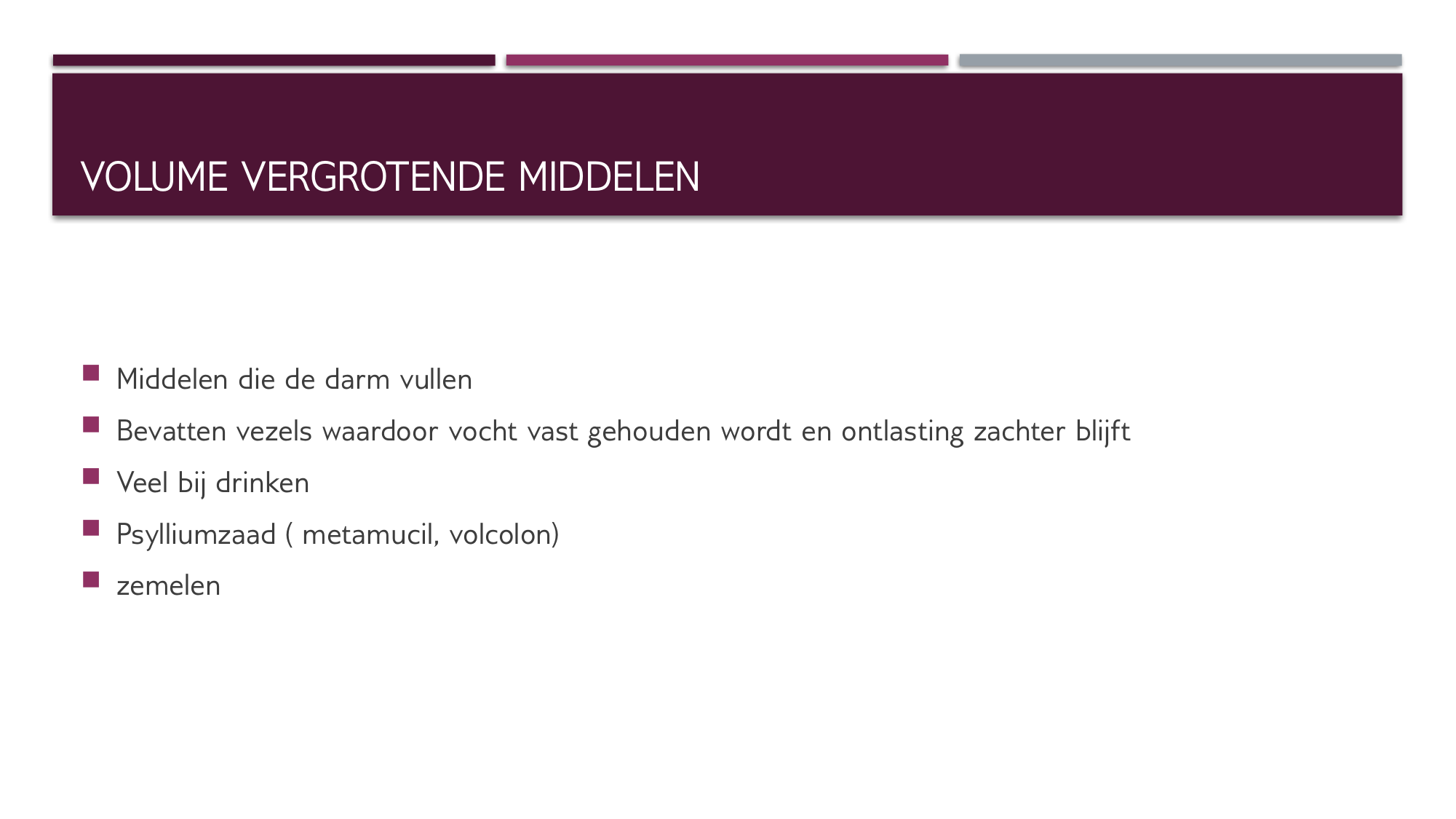

# Volume vergrotende middelen
Middelen die de darm vullen
Bevatten vezels waardoor vocht vast gehouden wordt en ontlasting zachter blijft
Veel bij drinken
Psylliumzaad ( metamucil, volcolon)
zemelen